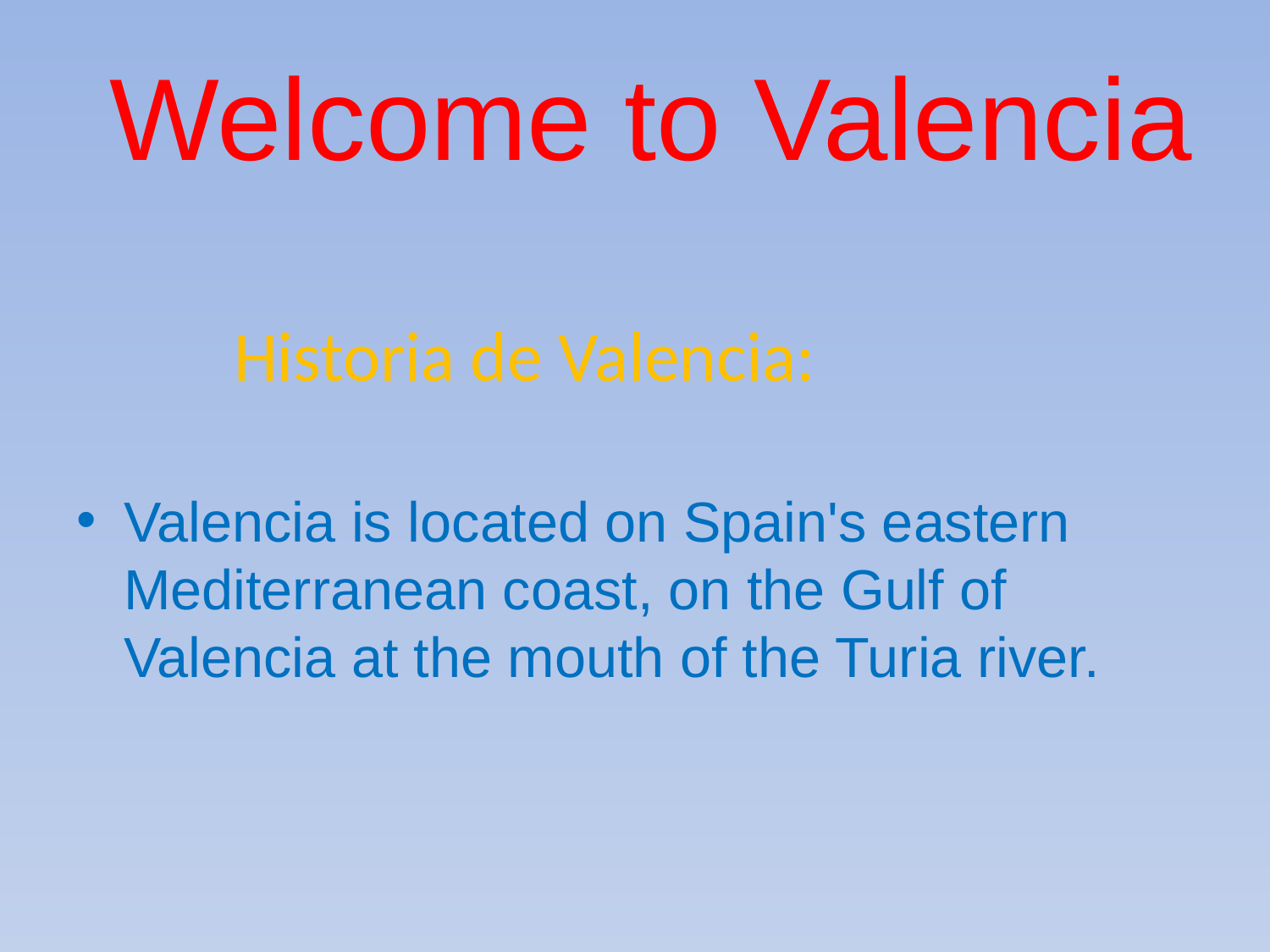

# Welcome to Valencia

        Historia de Valencia:

Valencia is located on Spain's eastern Mediterranean coast, on the Gulf of Valencia at the mouth of the Turia river.